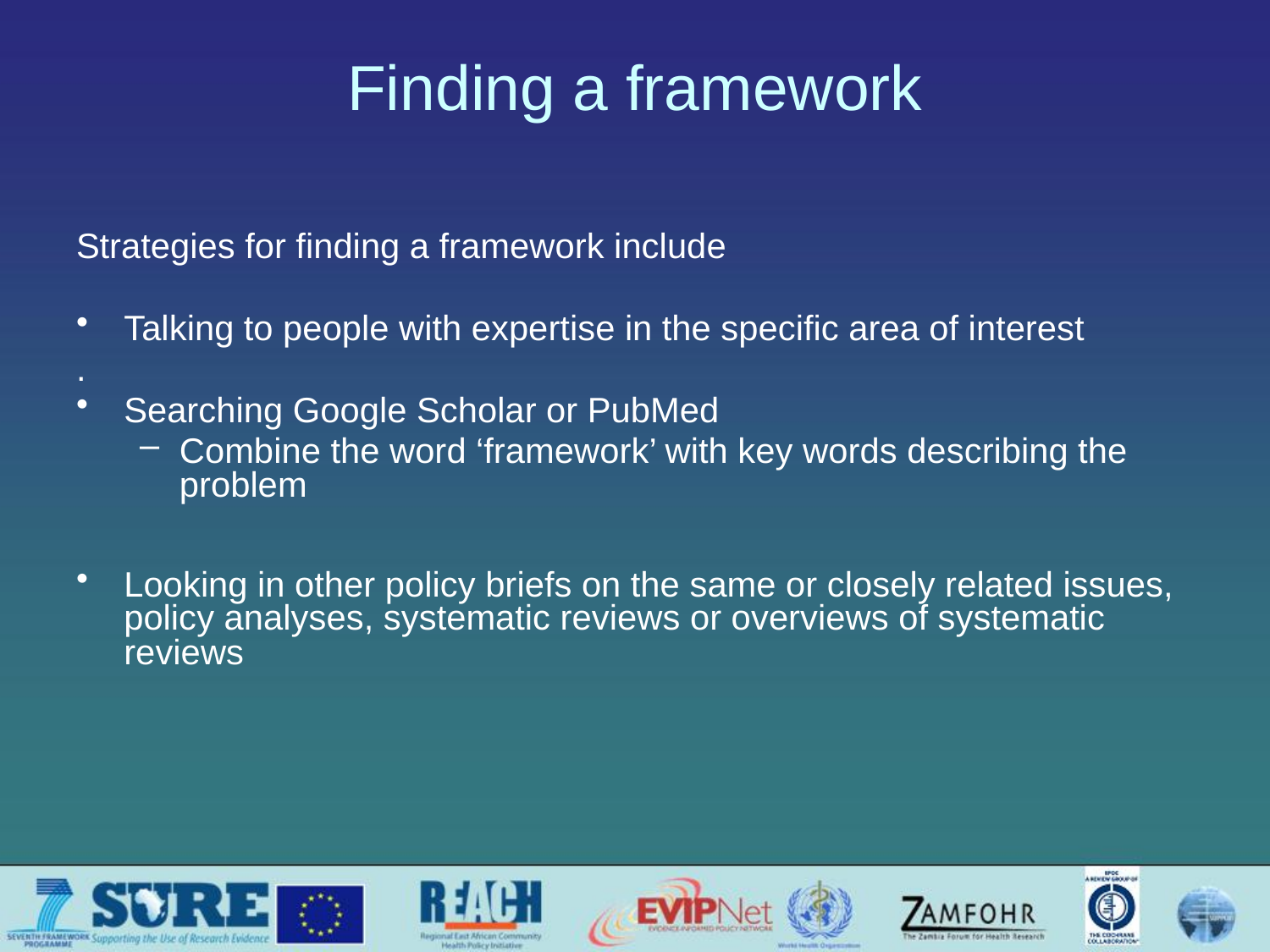

# Finding a framework

Strategies for finding a framework include

Talking to people with expertise in the specific area of interest
.
Searching Google Scholar or PubMed
Combine the word ‘framework’ with key words describing the problem

Looking in other policy briefs on the same or closely related issues, policy analyses, systematic reviews or overviews of systematic reviews